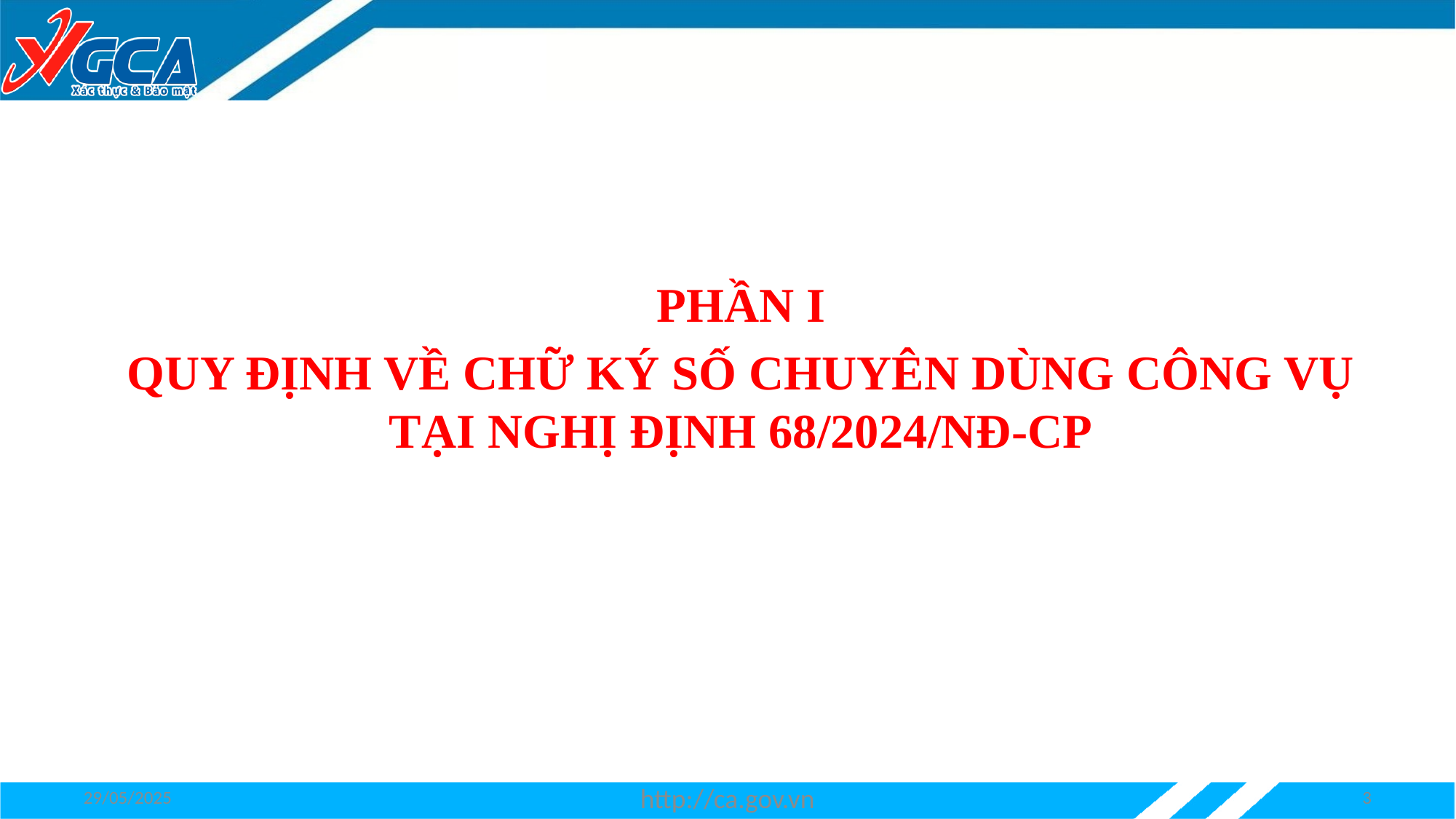

PHẦN I
QUY ĐỊNH VỀ CHỮ KÝ SỐ CHUYÊN DÙNG CÔNG VỤ TẠI NGHỊ ĐỊNH 68/2024/NĐ-CP

29/05/2025
http://ca.gov.vn
3